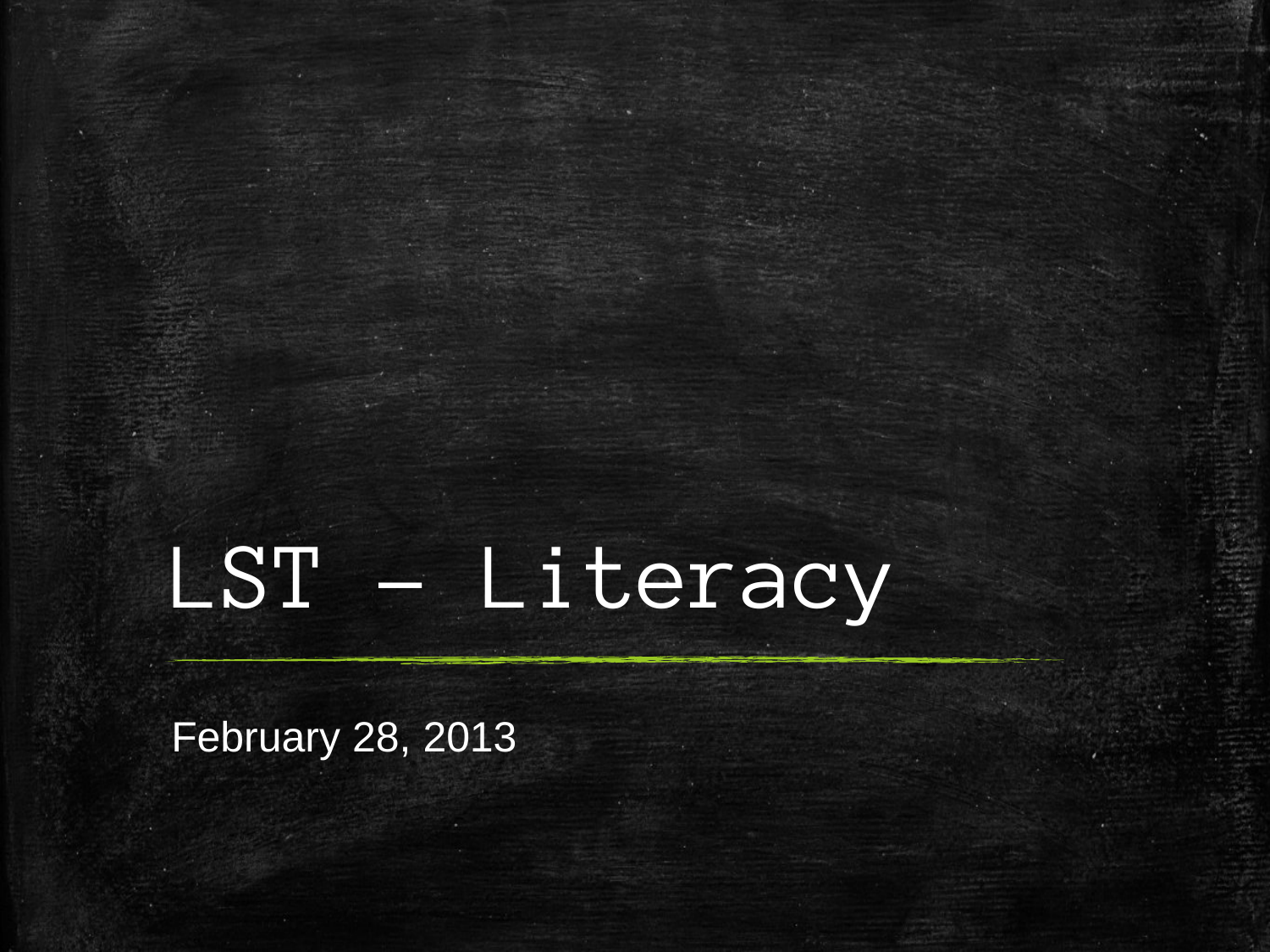

# LST - Literacy
February 28, 2013